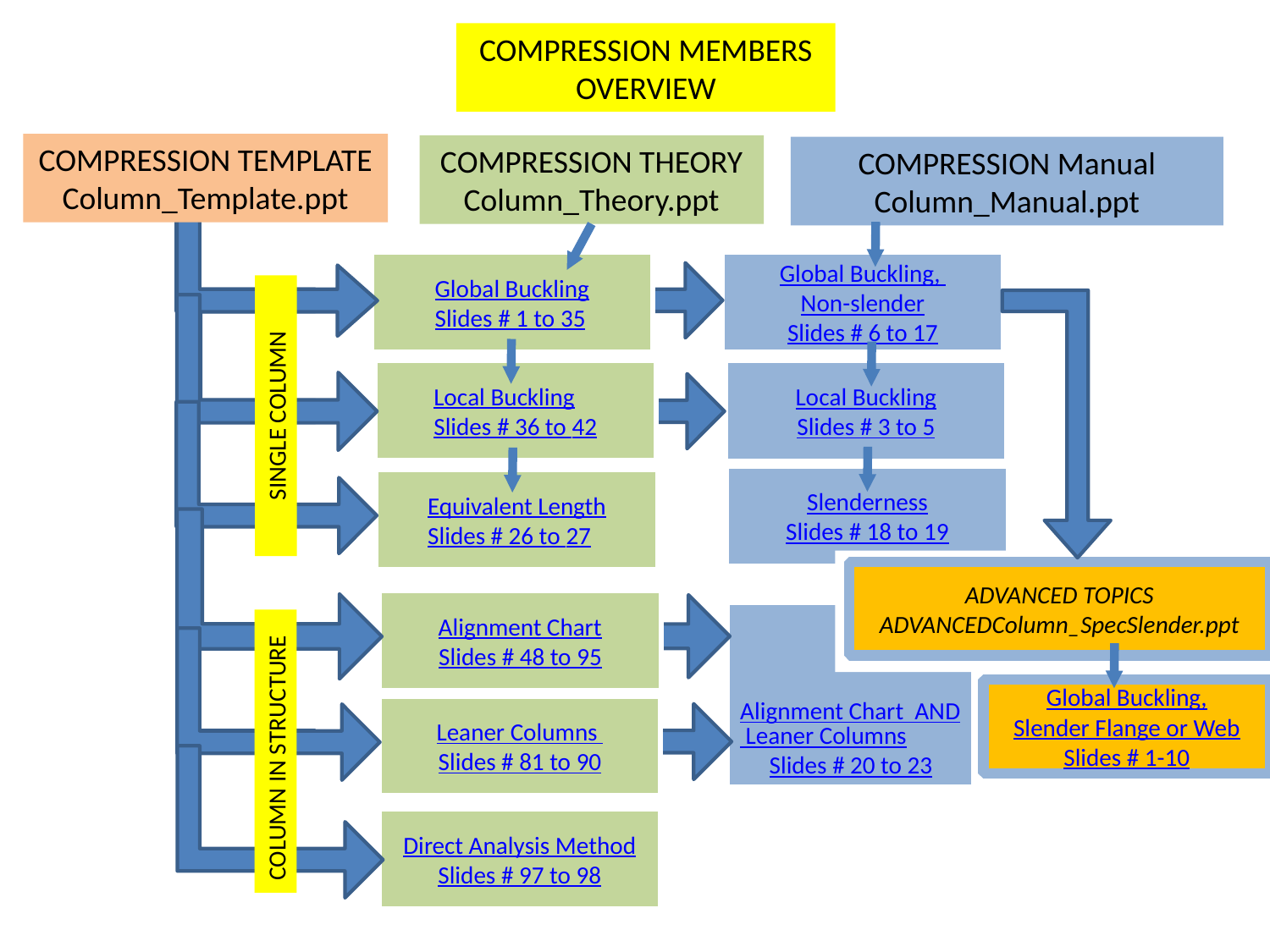

COMPRESSION MEMBERS
OVERVIEW

COMPRESSION TEMPLATE
Column_Template.ppt
COMPRESSION THEORY
Column_Theory.ppt
COMPRESSION Manual
Column_Manual.ppt

Global Buckling
Slides # 1 to 35
Global Buckling,
Non-slender
Slides # 6 to 17

Local Buckling
Slides # 36 to 42
Local Buckling
Slides # 3 to 5

SINGLE COLUMN

Slenderness
Slides # 18 to 19
Equivalent Length
Slides # 26 to 27

ADVANCED TOPICS
ADVANCEDColumn_SpecSlender.ppt
Alignment Chart
Slides # 48 to 95

Alignment Chart  AND Leaner Columns
Slides # 20 to 23

Global Buckling,
Slender Flange or Web
Slides # 1-10
Leaner Columns
Slides # 81 to 90

COLUMN IN STRUCTURE
Direct Analysis Method
Slides # 97 to 98